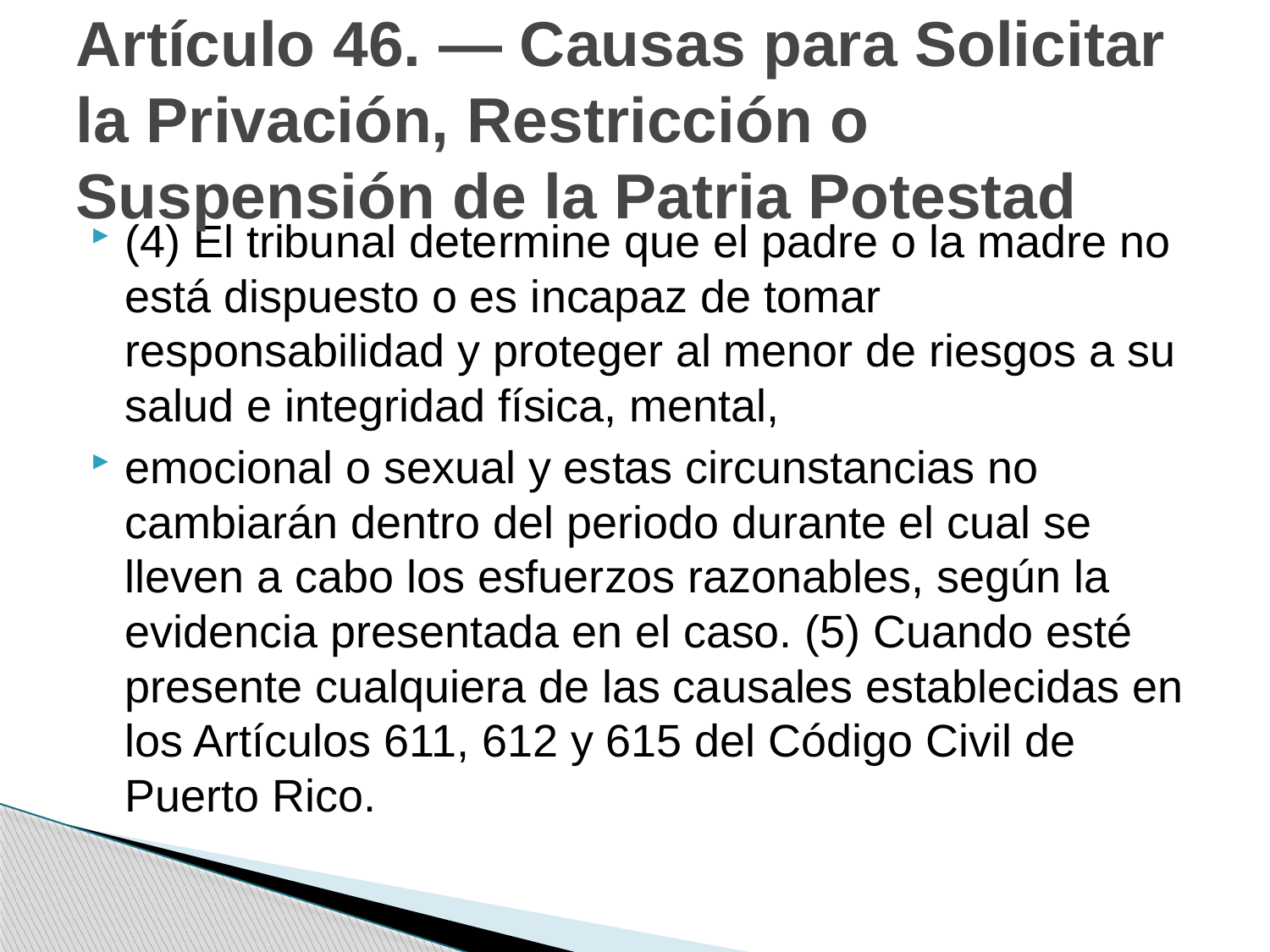

# Artículo 46. — Causas para Solicitar la Privación, Restricción o Suspensión de la Patria Potestad
(4) El tribunal determine que el padre o la madre no está dispuesto o es incapaz de tomar responsabilidad y proteger al menor de riesgos a su salud e integridad física, mental,
emocional o sexual y estas circunstancias no cambiarán dentro del periodo durante el cual se lleven a cabo los esfuerzos razonables, según la evidencia presentada en el caso. (5) Cuando esté presente cualquiera de las causales establecidas en los Artículos 611, 612 y 615 del Código Civil de Puerto Rico.